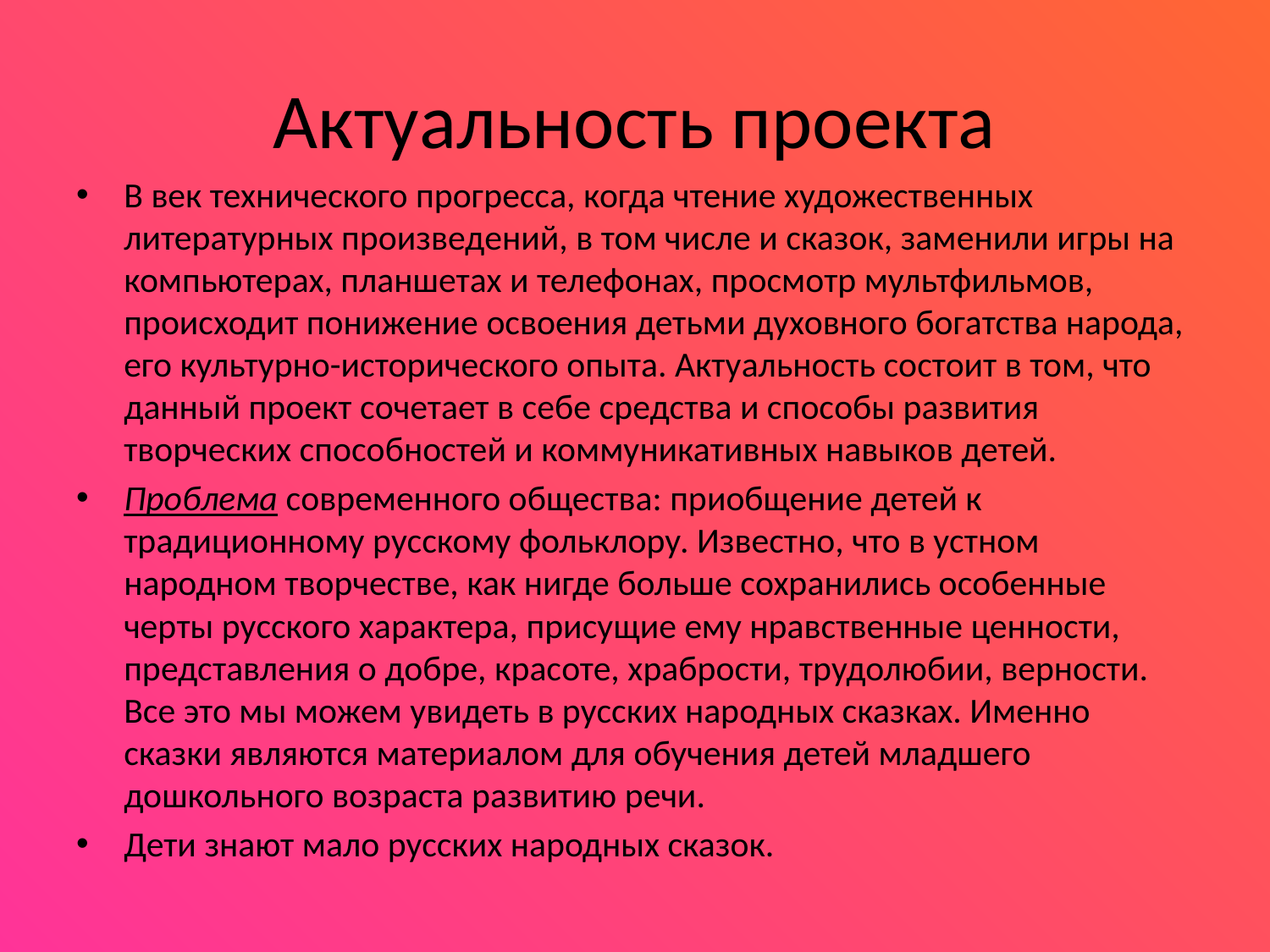

# Актуальность проекта
В век технического прогресса, когда чтение художественных литературных произведений, в том числе и сказок, заменили игры на компьютерах, планшетах и телефонах, просмотр мультфильмов, происходит понижение освоения детьми духовного богатства народа, его культурно-исторического опыта. Актуальность состоит в том, что данный проект сочетает в себе средства и способы развития творческих способностей и коммуникативных навыков детей.
Проблема современного общества: приобщение детей к традиционному русскому фольклору. Известно, что в устном народном творчестве, как нигде больше сохранились особенные черты русского характера, присущие ему нравственные ценности, представления о добре, красоте, храбрости, трудолюбии, верности. Все это мы можем увидеть в русских народных сказках. Именно сказки являются материалом для обучения детей младшего дошкольного возраста развитию речи.
Дети знают мало русских народных сказок.